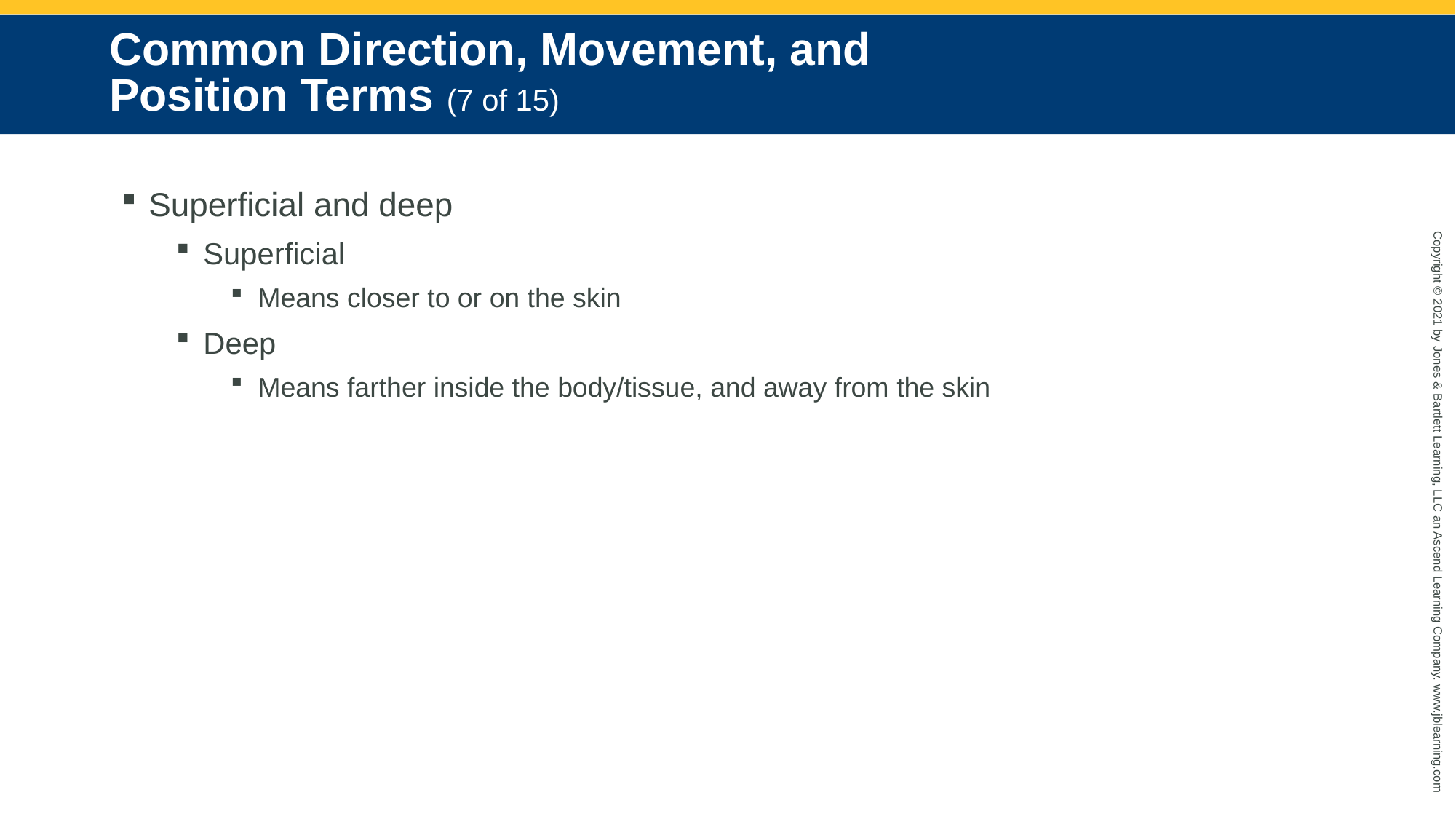

# Common Direction, Movement, and Position Terms (7 of 15)
Superficial and deep
Superficial
Means closer to or on the skin
Deep
Means farther inside the body/tissue, and away from the skin